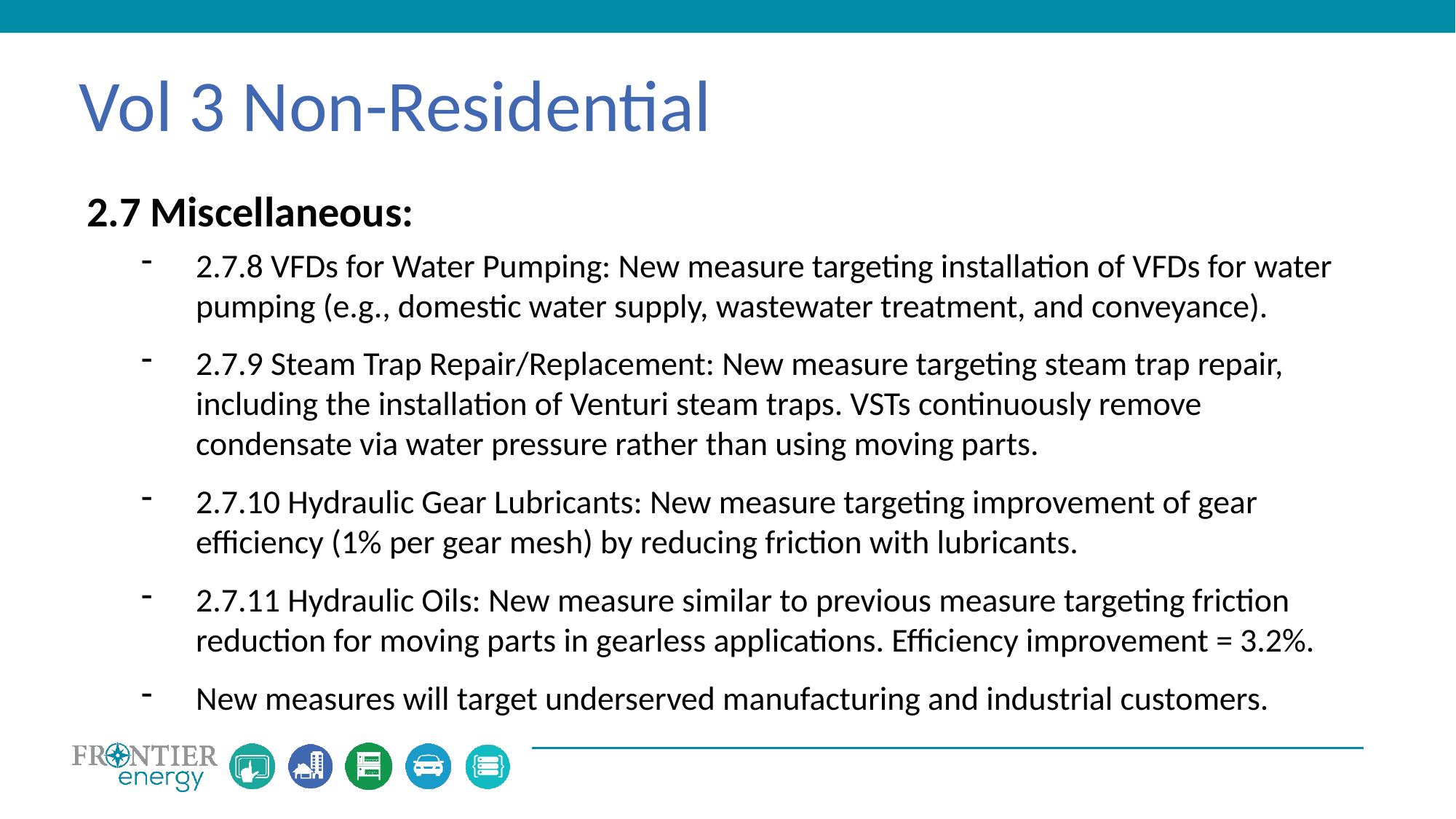

Vol 3 Non-Residential
2.7 Miscellaneous:
2.7.8 VFDs for Water Pumping: New measure targeting installation of VFDs for water pumping (e.g., domestic water supply, wastewater treatment, and conveyance).
2.7.9 Steam Trap Repair/Replacement: New measure targeting steam trap repair, including the installation of Venturi steam traps. VSTs continuously remove condensate via water pressure rather than using moving parts.
2.7.10 Hydraulic Gear Lubricants: New measure targeting improvement of gear efficiency (1% per gear mesh) by reducing friction with lubricants.
2.7.11 Hydraulic Oils: New measure similar to previous measure targeting friction reduction for moving parts in gearless applications. Efficiency improvement = 3.2%.
New measures will target underserved manufacturing and industrial customers.